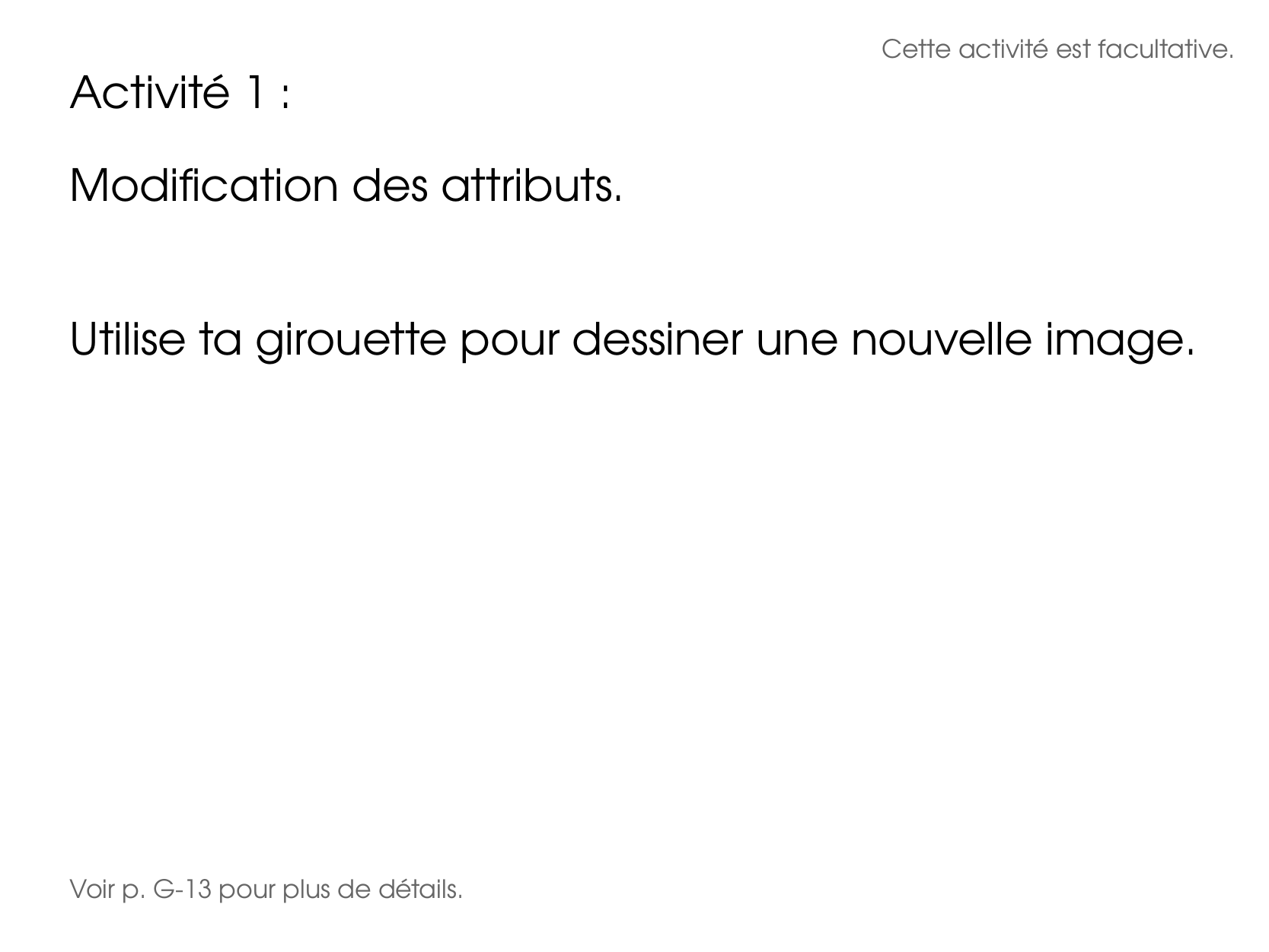

Cette activité est facultative.
Activité 1 :
Modification des attributs.

Utilise ta girouette pour dessiner une nouvelle image.
Voir p. G-13 pour plus de détails.